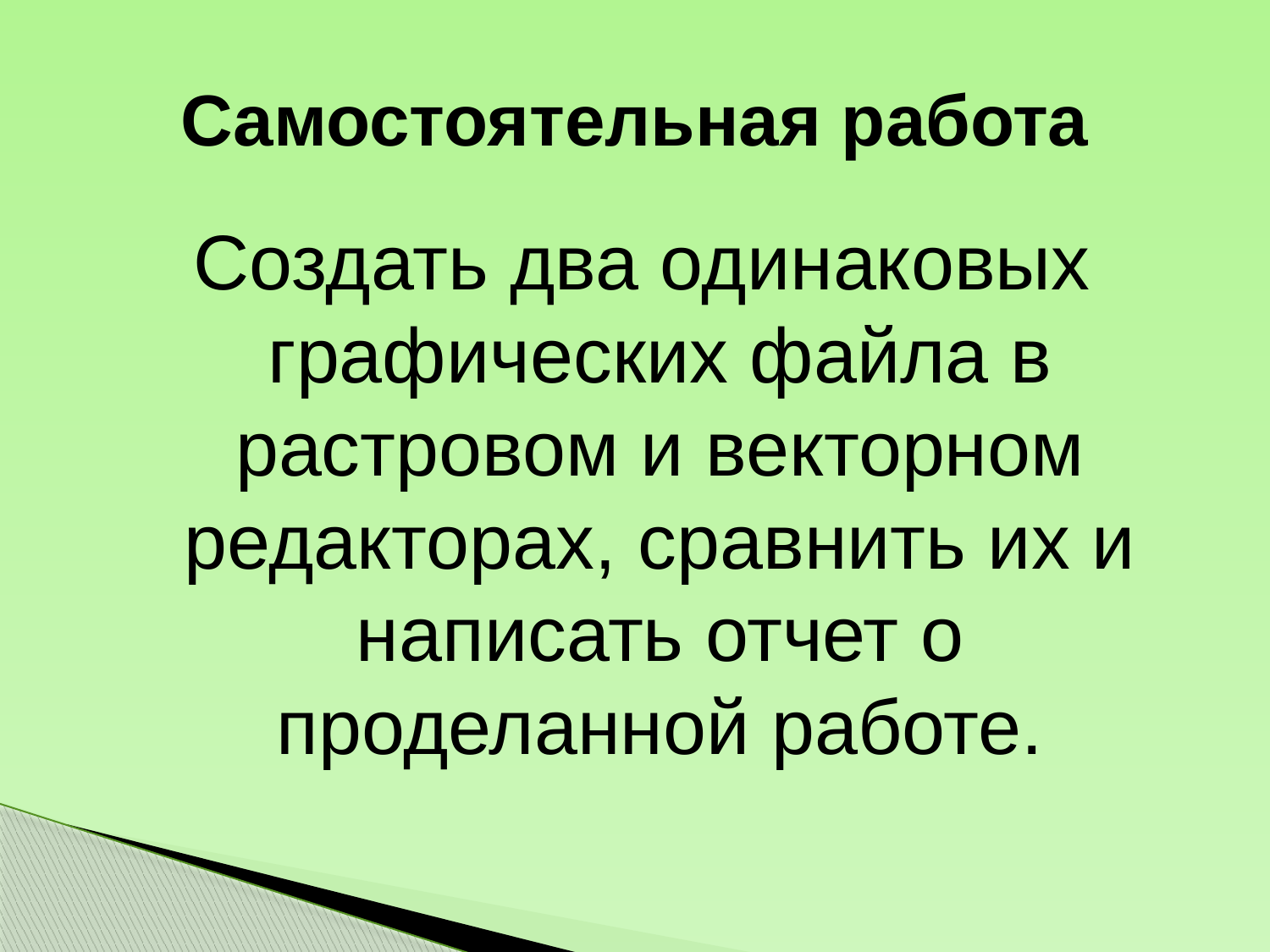

# Самостоятельная работа
Создать два одинаковых графических файла в растровом и векторном редакторах, сравнить их и написать отчет о проделанной работе.